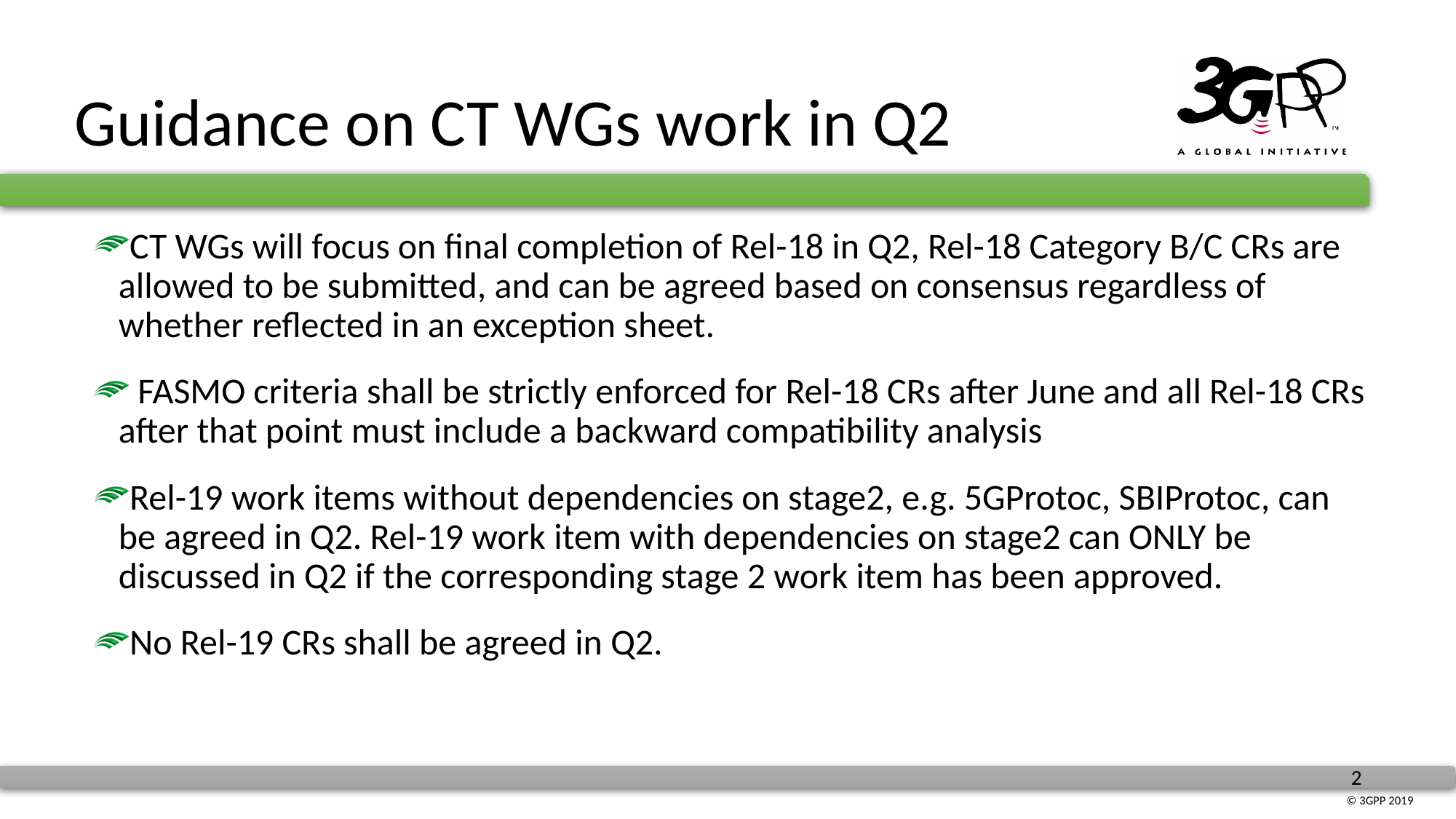

# Guidance on CT WGs work in Q2
CT WGs will focus on final completion of Rel-18 in Q2, Rel-18 Category B/C CRs are allowed to be submitted, and can be agreed based on consensus regardless of whether reflected in an exception sheet.
 FASMO criteria shall be strictly enforced for Rel-18 CRs after June and all Rel-18 CRs after that point must include a backward compatibility analysis
Rel-19 work items without dependencies on stage2, e.g. 5GProtoc, SBIProtoc, can be agreed in Q2. Rel-19 work item with dependencies on stage2 can ONLY be discussed in Q2 if the corresponding stage 2 work item has been approved.
No Rel-19 CRs shall be agreed in Q2.